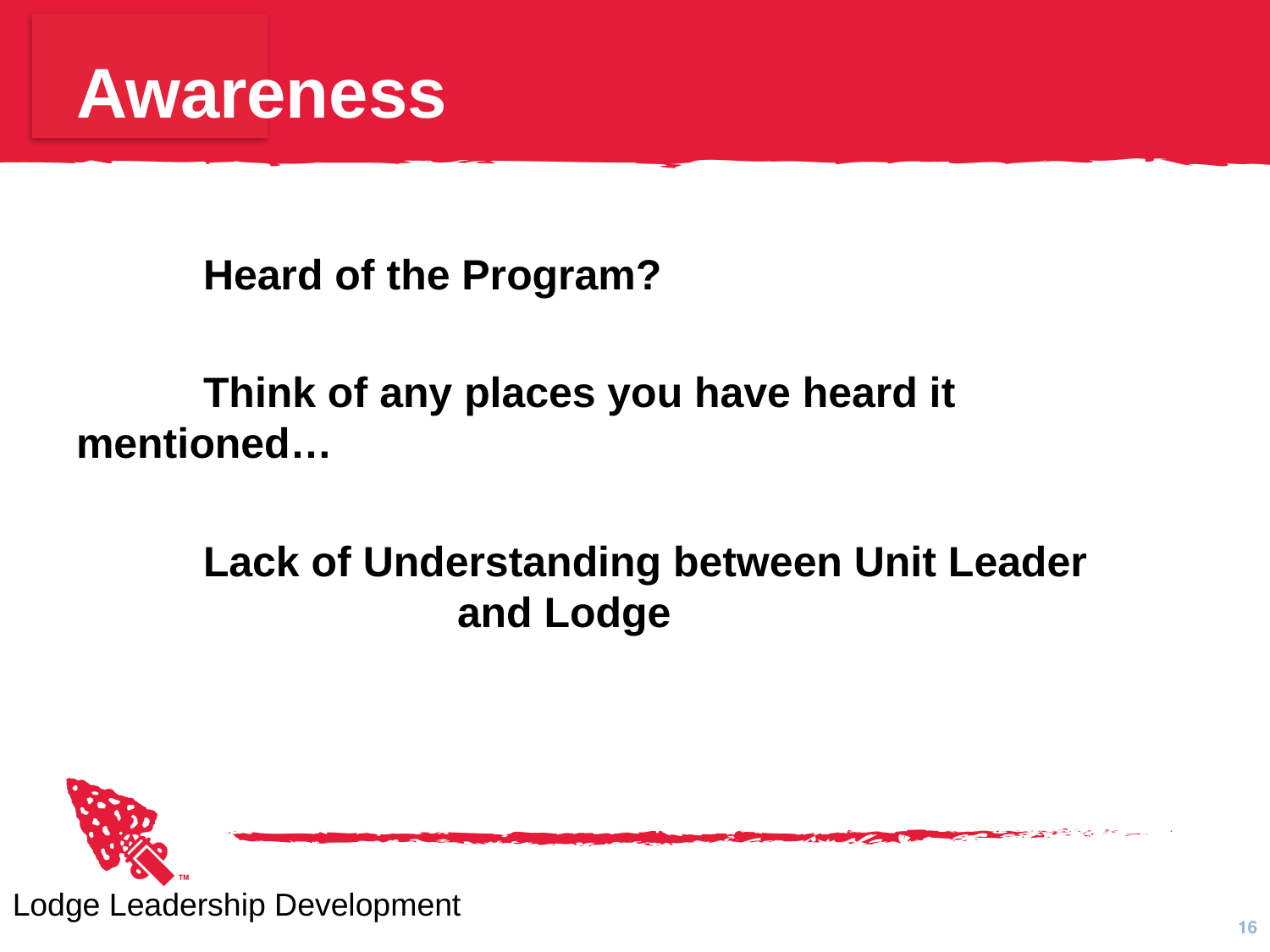

# Awareness
	Heard of the Program?

	Think of any places you have heard it mentioned…

	Lack of Understanding between Unit Leader 			and Lodge
Lodge Leadership Development
16